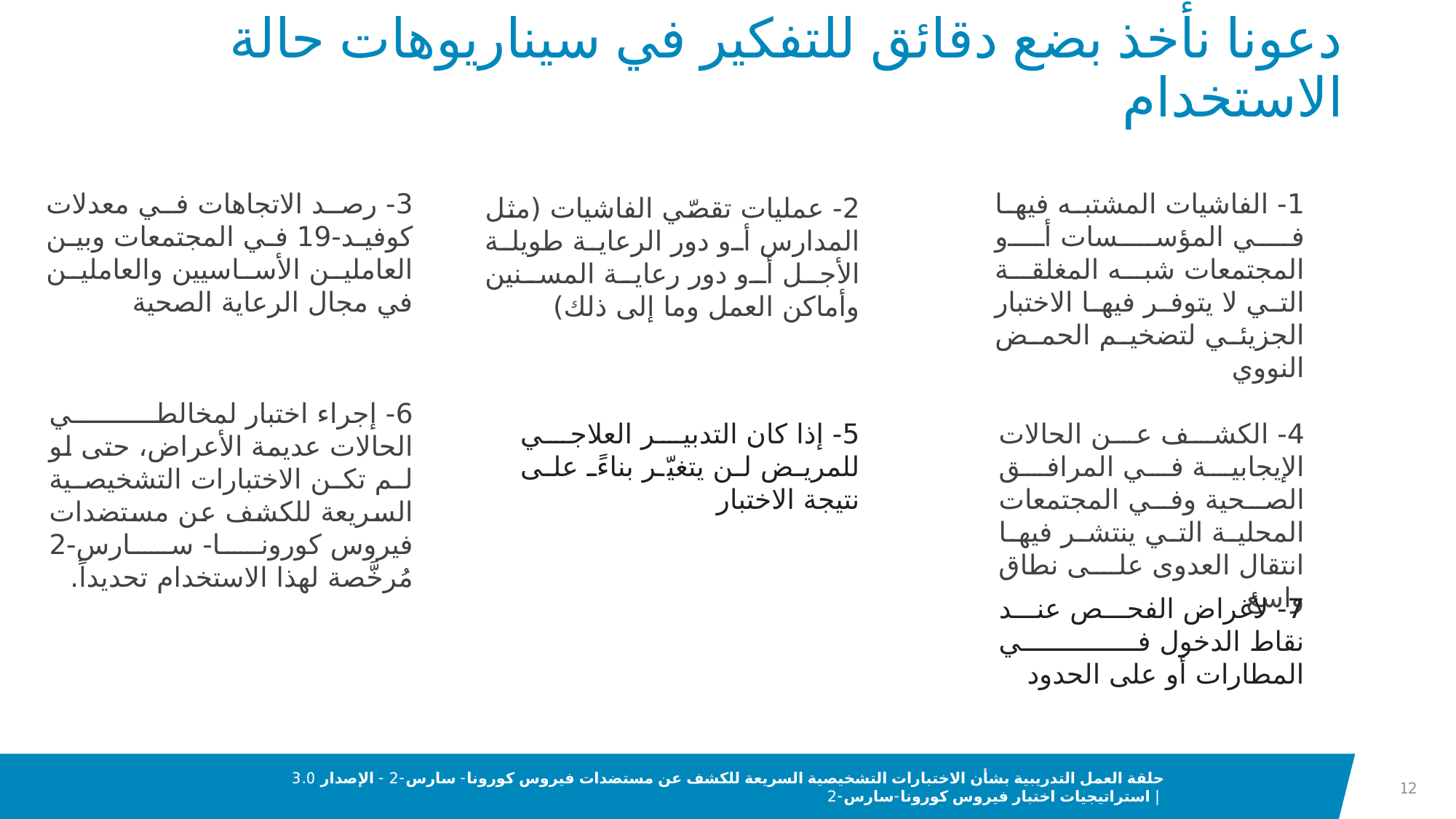

# دعونا نأخذ بضع دقائق للتفكير في سيناريوهات حالة الاستخدام
3- رصد الاتجاهات في معدلات كوفيد-19 في المجتمعات وبين العاملين الأساسيين والعاملين في مجال الرعاية الصحية
1- الفاشيات المشتبه فيها في المؤسسات أو المجتمعات شبه المغلقة التي لا يتوفر فيها الاختبار الجزيئي لتضخيم الحمض النووي
2- عمليات تقصّي الفاشيات (مثل المدارس أو دور الرعاية طويلة الأجل أو دور رعاية المسنين وأماكن العمل وما إلى ذلك)
6- إجراء اختبار لمخالطي الحالات عديمة الأعراض، حتى لو لم تكن الاختبارات التشخيصية السريعة للكشف عن مستضدات فيروس كورونا- سارس-2 مُرخَّصة لهذا الاستخدام تحديداً.

5- إذا كان التدبير العلاجي للمريض لن يتغيّر بناءً على نتيجة الاختبار
4- الكشف عن الحالات الإيجابية في المرافق الصحية وفي المجتمعات المحلية التي ينتشر فيها انتقال العدوى على نطاق واسع
7- لأغراض الفحص عند نقاط الدخول في المطارات أو على الحدود
12
حلقة العمل التدريبية بشأن الاختبارات التشخيصية السريعة للكشف عن مستضدات فيروس كورونا- سارس-2 - الإصدار 3.0 | استراتيجيات اختبار فيروس كورونا-سارس-2